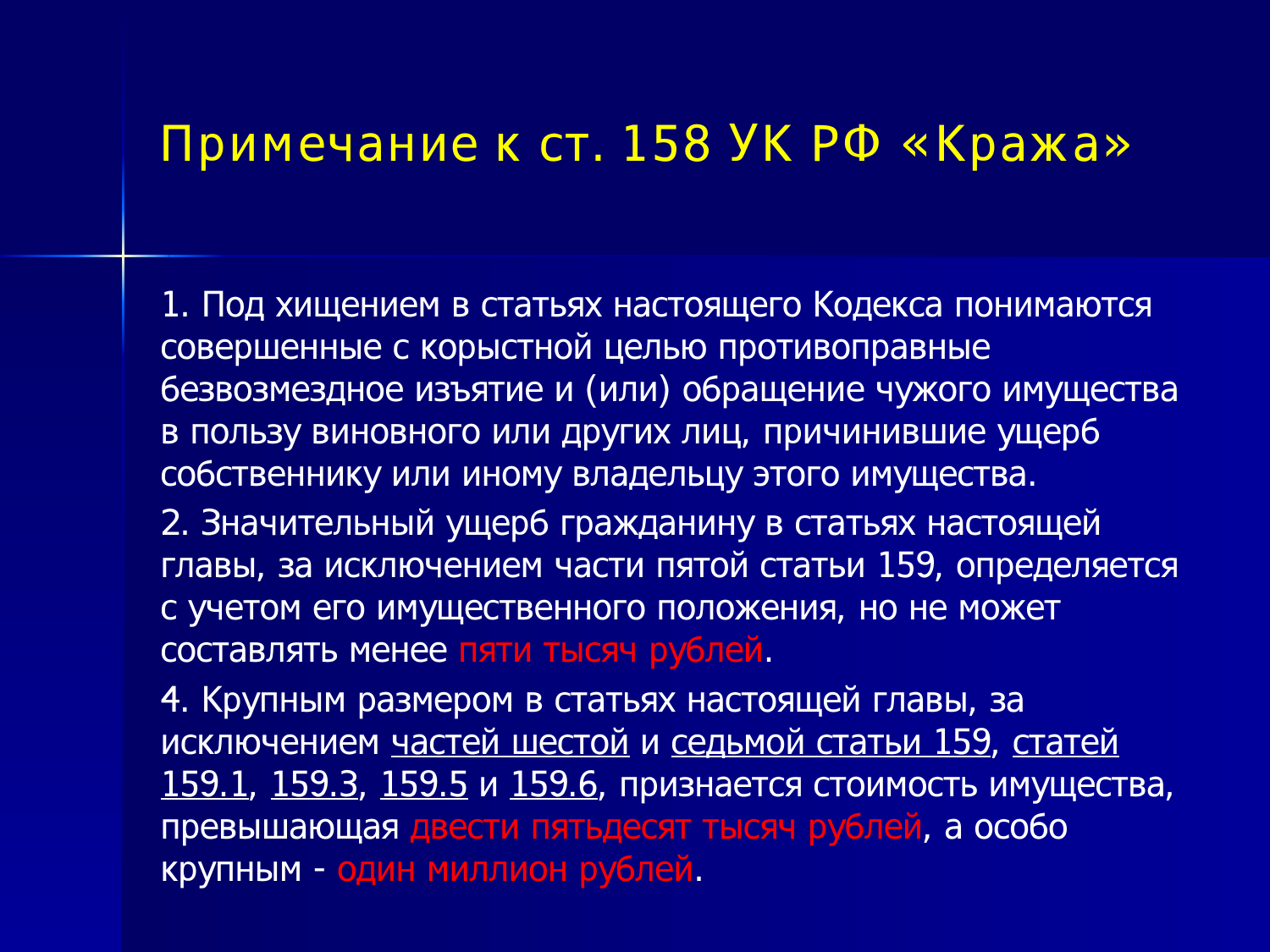

# Примечание к ст. 158 УК РФ «Кража»
1. Под хищением в статьях настоящего Кодекса понимаются совершенные с корыстной целью противоправные безвозмездное изъятие и (или) обращение чужого имущества в пользу виновного или других лиц, причинившие ущерб собственнику или иному владельцу этого имущества.
2. Значительный ущерб гражданину в статьях настоящей главы, за исключением части пятой статьи 159, определяется с учетом его имущественного положения, но не может составлять менее пяти тысяч рублей.
4. Крупным размером в статьях настоящей главы, за исключением частей шестой и седьмой статьи 159, статей 159.1, 159.3, 159.5 и 159.6, признается стоимость имущества, превышающая двести пятьдесят тысяч рублей, а особо крупным - один миллион рублей.